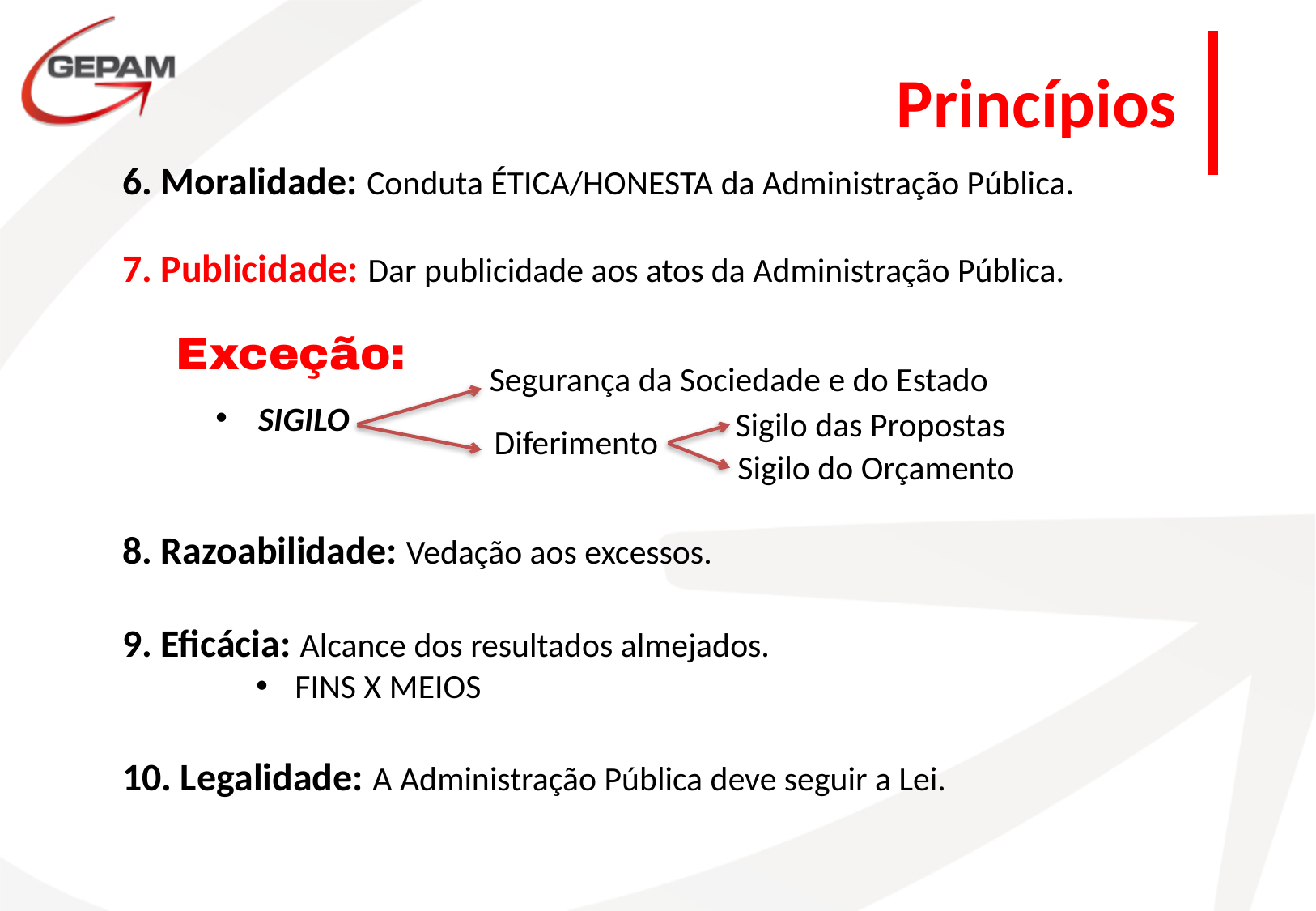

Princípios
6. Moralidade: Conduta ÉTICA/HONESTA da Administração Pública.

7. Publicidade: Dar publicidade aos atos da Administração Pública.
Exceção:
Segurança da Sociedade e do Estado
SIGILO
Sigilo das Propostas
Diferimento
Sigilo do Orçamento
8. Razoabilidade: Vedação aos excessos.

9. Eficácia: Alcance dos resultados almejados.
FINS X MEIOS

10. Legalidade: A Administração Pública deve seguir a Lei.